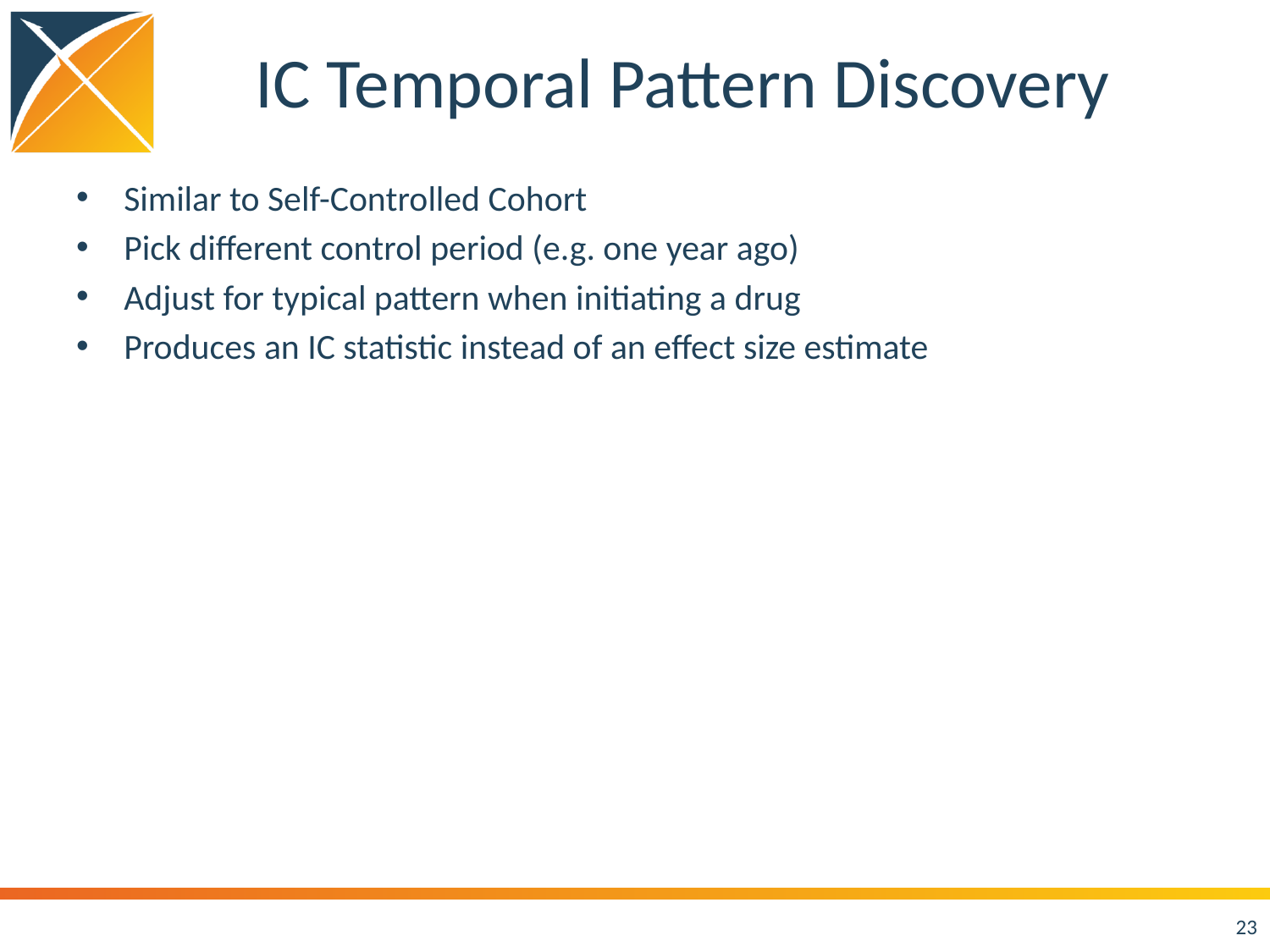

# IC Temporal Pattern Discovery
Similar to Self-Controlled Cohort
Pick different control period (e.g. one year ago)
Adjust for typical pattern when initiating a drug
Produces an IC statistic instead of an effect size estimate
23